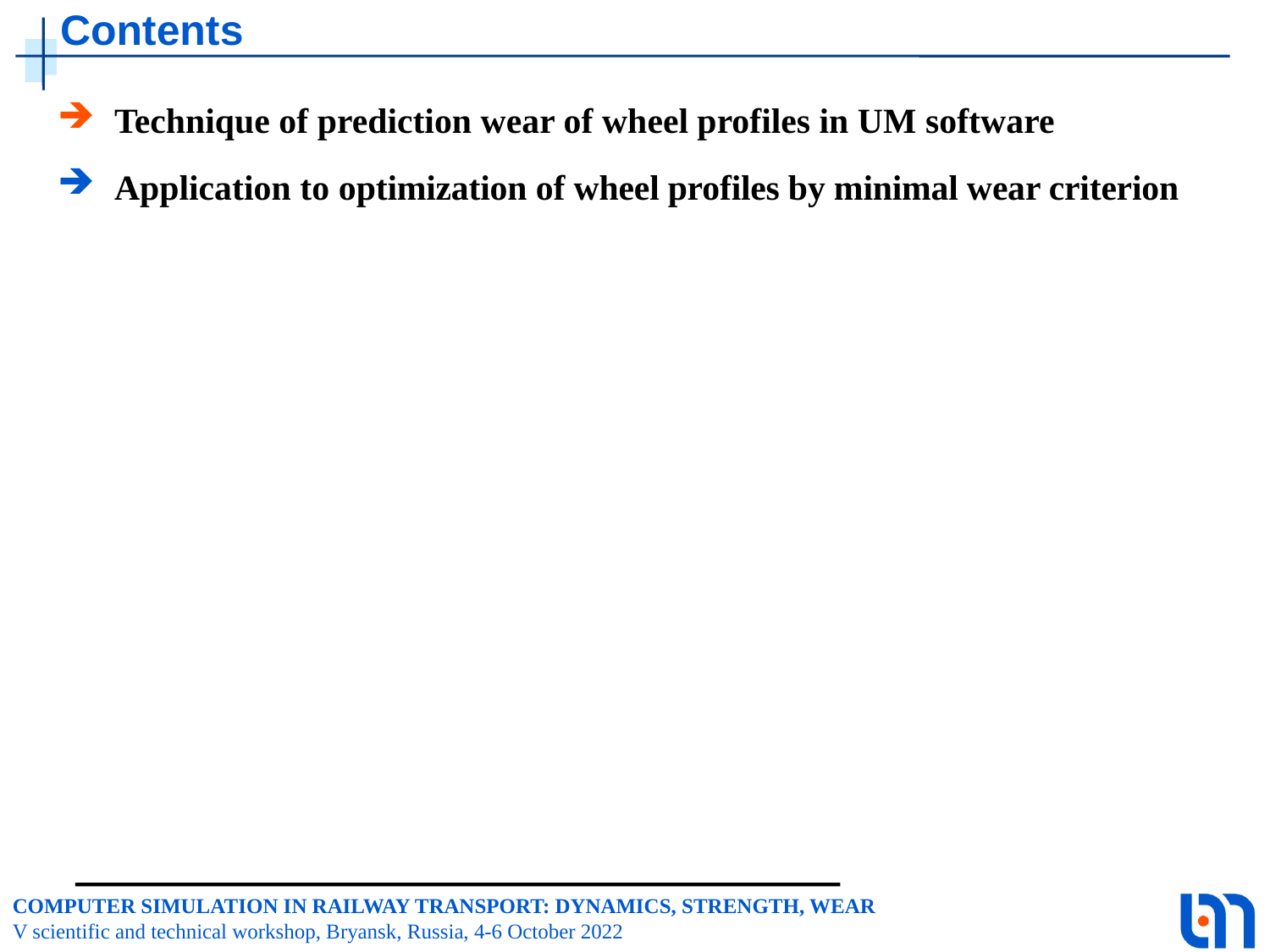

# Contents
 Technique of prediction wear of wheel profiles in UM software
 Application to optimization of wheel profiles by minimal wear criterion